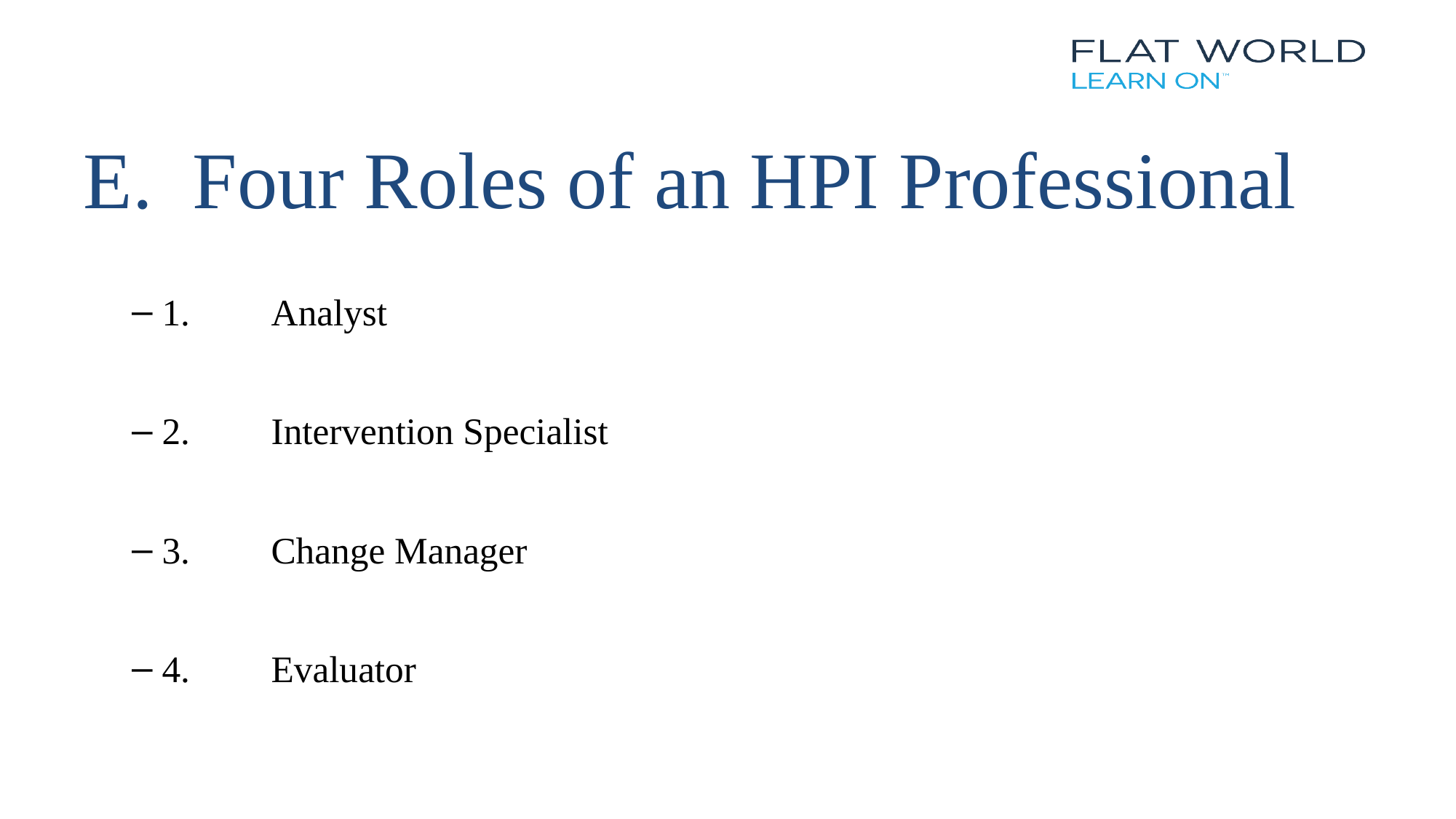

# E.	Four Roles of an HPI Professional
1.	Analyst

2.	Intervention Specialist

3.	Change Manager

4.	Evaluator